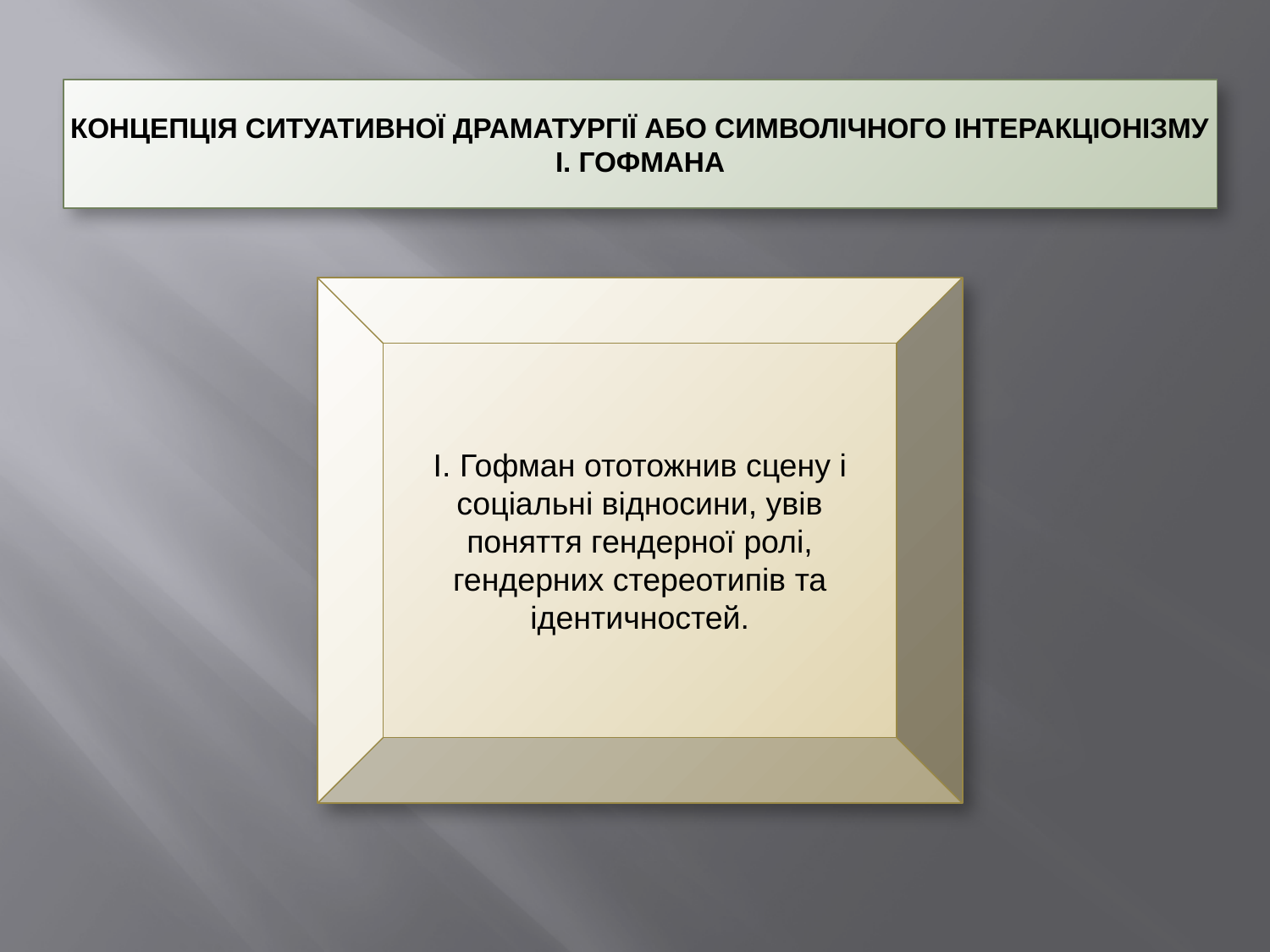

# Концепція ситуативної драматургії або символічного інтеракціонізму І. Гофмана

І. Гофман ототожнив сцену і соціальні відносини, увів поняття гендерної ролі, гендерних стереотипів та ідентичностей.